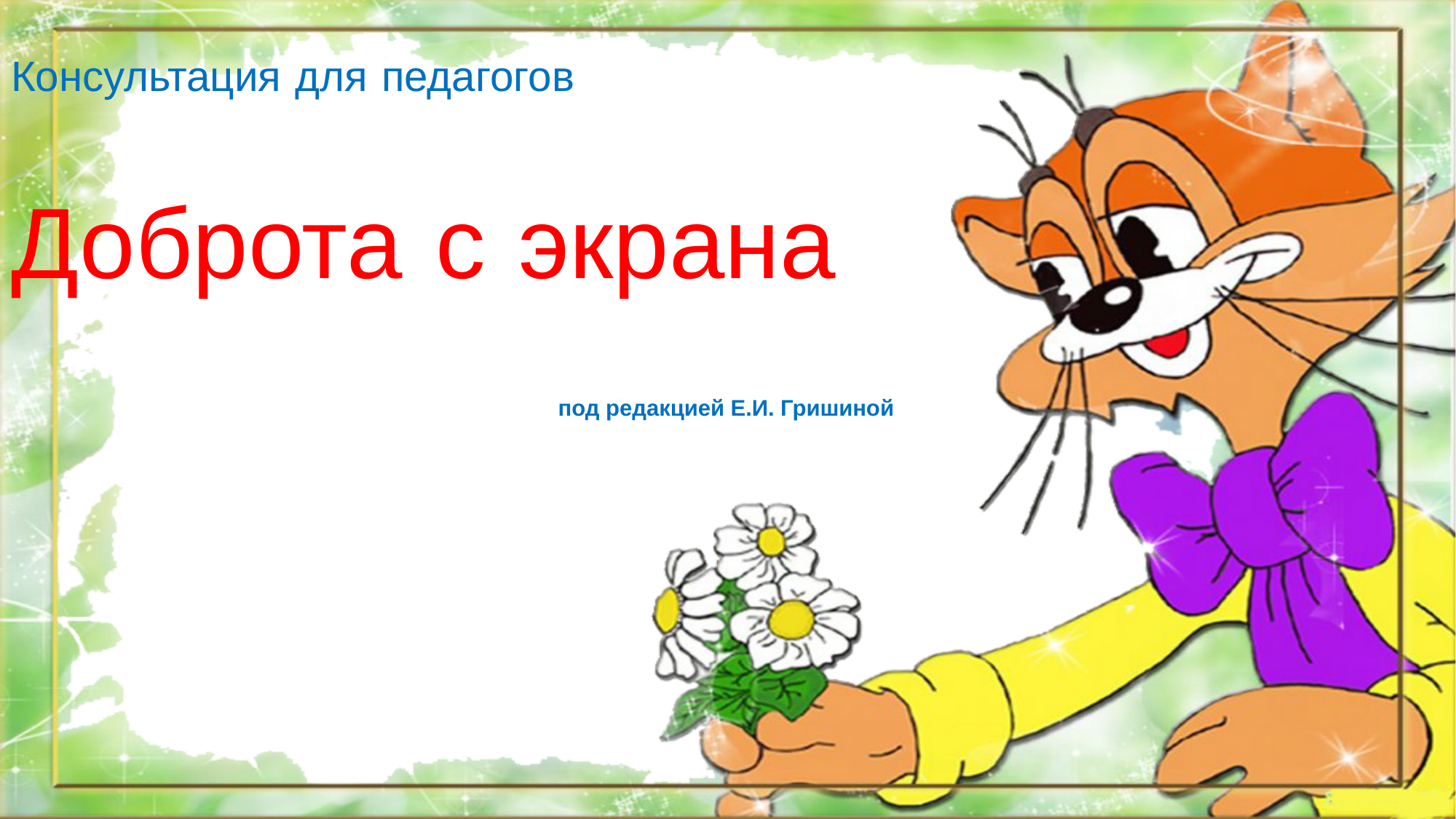

# Консультация для педагогов Доброта с экрана

под редакцией Е.И. Гришиной